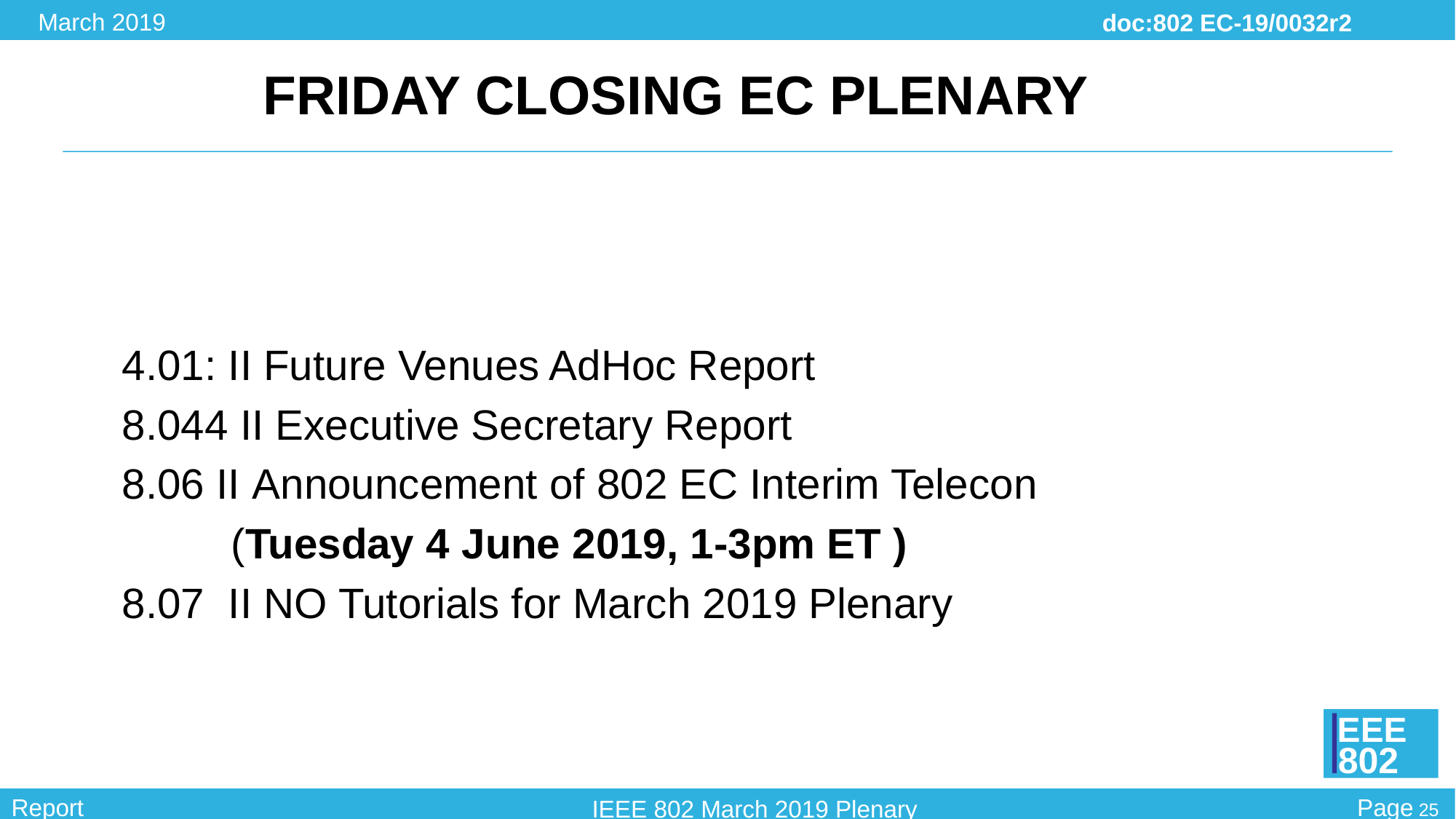

# Friday Closing EC Plenary
4.01: II Future Venues AdHoc Report
8.044 II Executive Secretary Report
8.06 II Announcement of 802 EC Interim Telecon
	(Tuesday 4 June 2019, 1-3pm ET )
8.07  II NO Tutorials for March 2019 Plenary